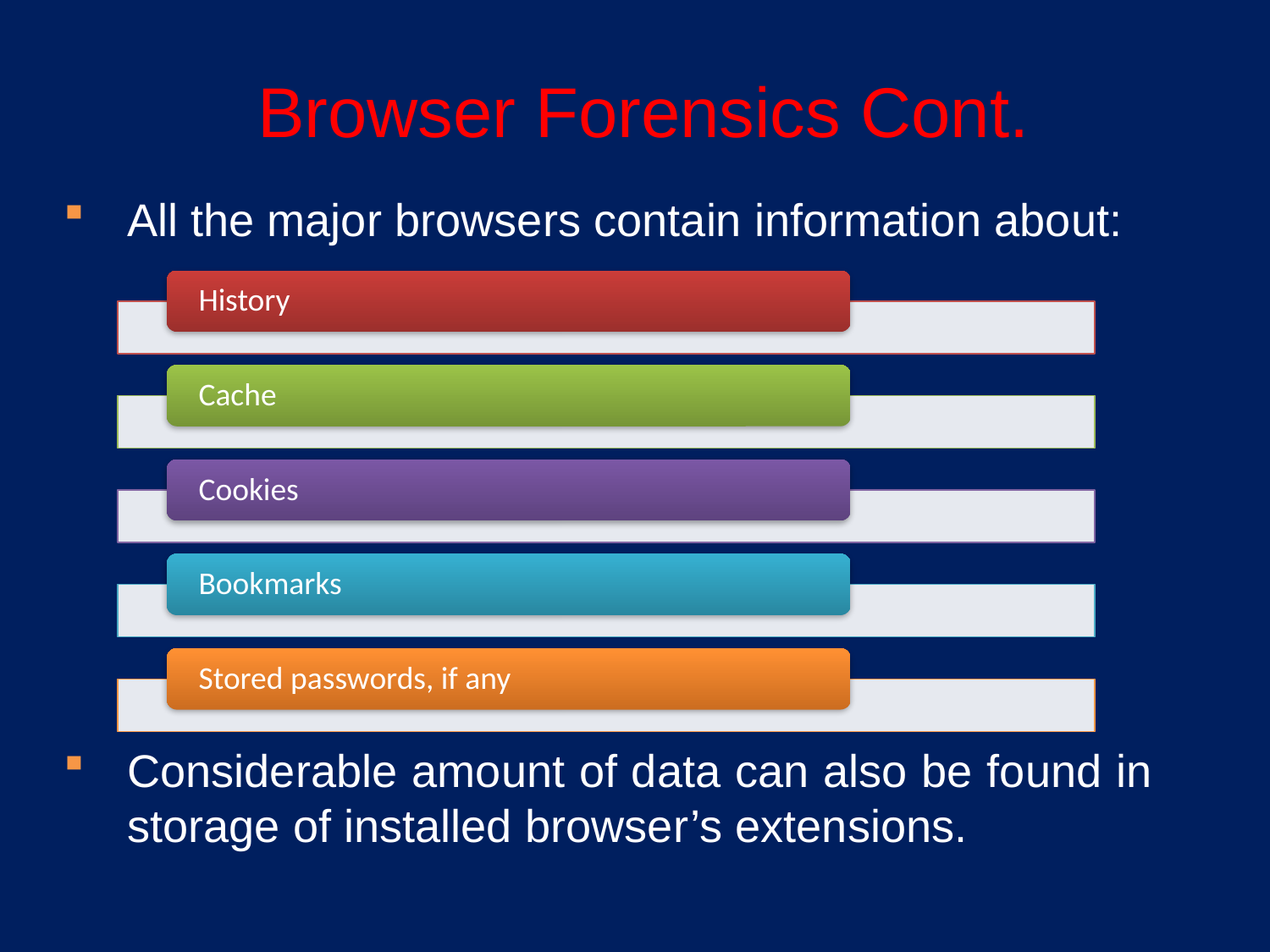

Browser Forensics Cont.
All the major browsers contain information about:

Considerable amount of data can also be found in storage of installed browser’s extensions.
History
Cache
Cookies
Bookmarks
Stored passwords, if any